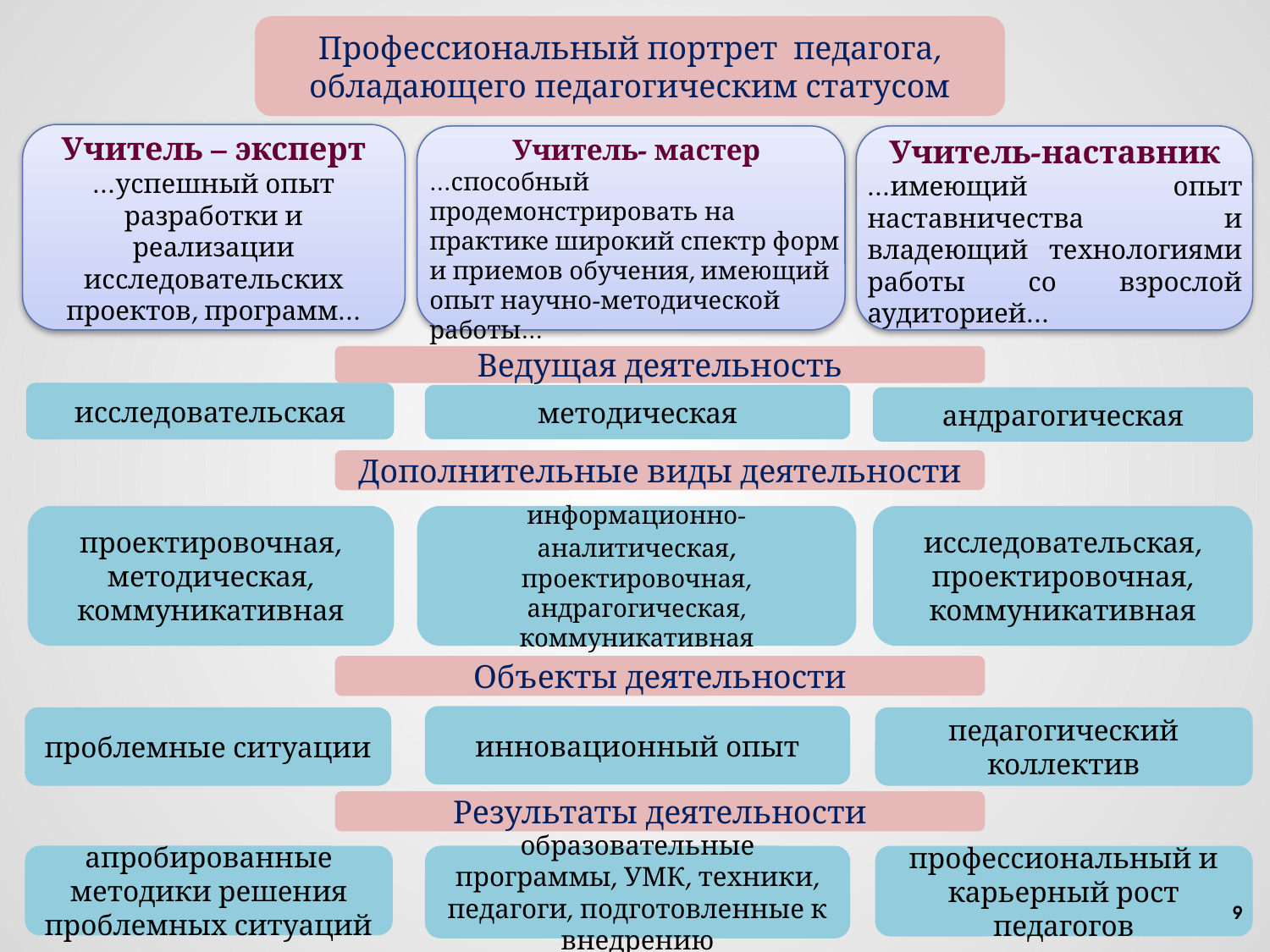

Профессиональный портрет  педагога, обладающего педагогическим статусом
Учитель – эксперт
…успешный опыт разработки и реализации исследовательских проектов, программ…
Учитель-наставник
…имеющий опыт наставничества и владеющий технологиями работы со взрослой аудиторией…
Учитель- мастер
…способный продемонстрировать на практике широкий спектр форм и приемов обучения, имеющий опыт научно-методической работы…

Ведущая деятельность
исследовательская
методическая
андрагогическая
Дополнительные виды деятельности
исследовательская, проектировочная, коммуникативная
проектировочная, методическая, коммуникативная
информационно-аналитическая, проектировочная, андрагогическая, коммуникативная
Объекты деятельности
инновационный опыт
проблемные ситуации
педагогический коллектив
Результаты деятельности
апробированные методики решения проблемных ситуаций
образовательные программы, УМК, техники, педагоги, подготовленные к внедрению
профессиональный и карьерный рост педагогов
9